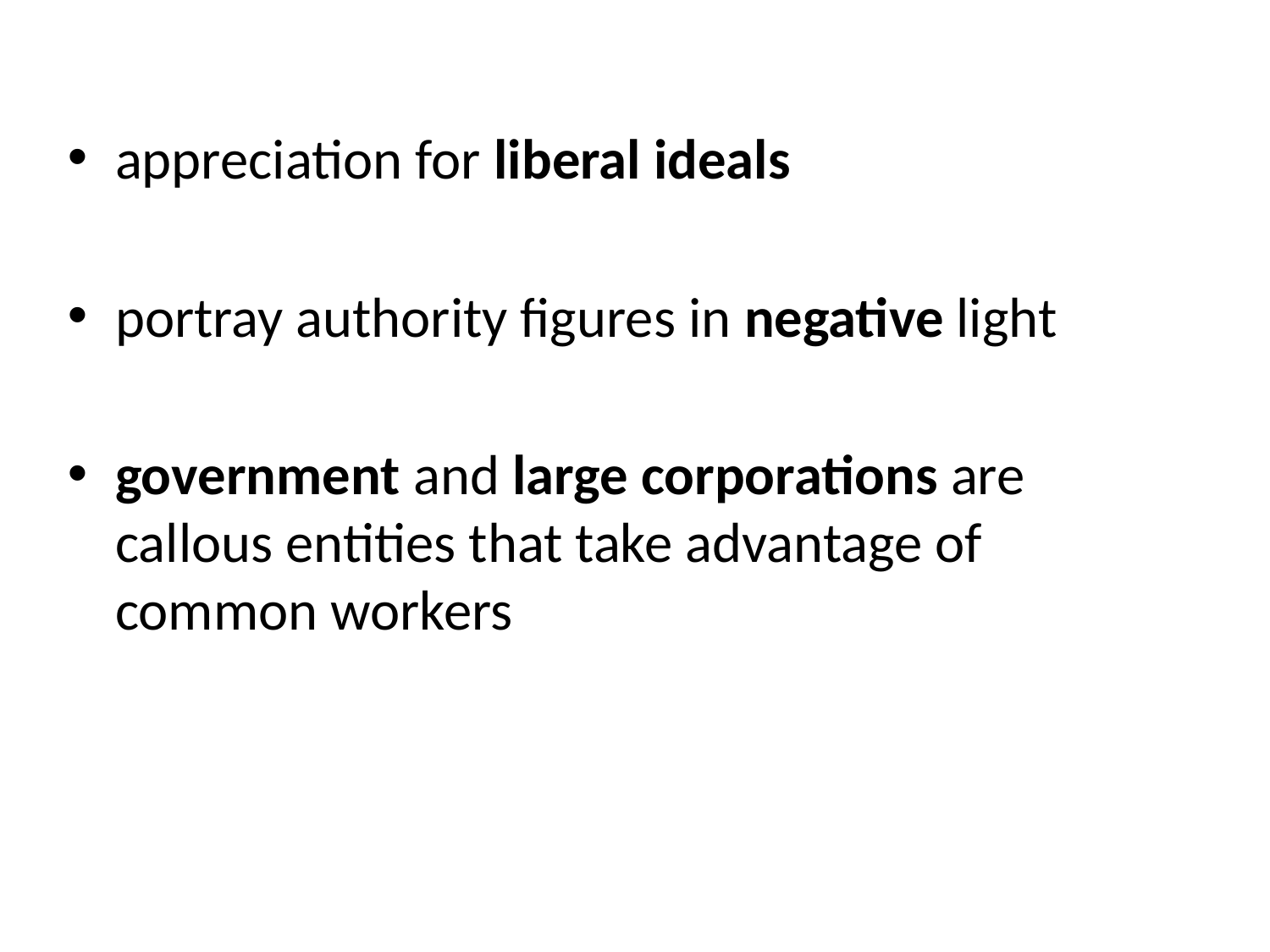

appreciation for liberal ideals

portray authority figures in negative light

government and large corporations are callous entities that take advantage of common workers